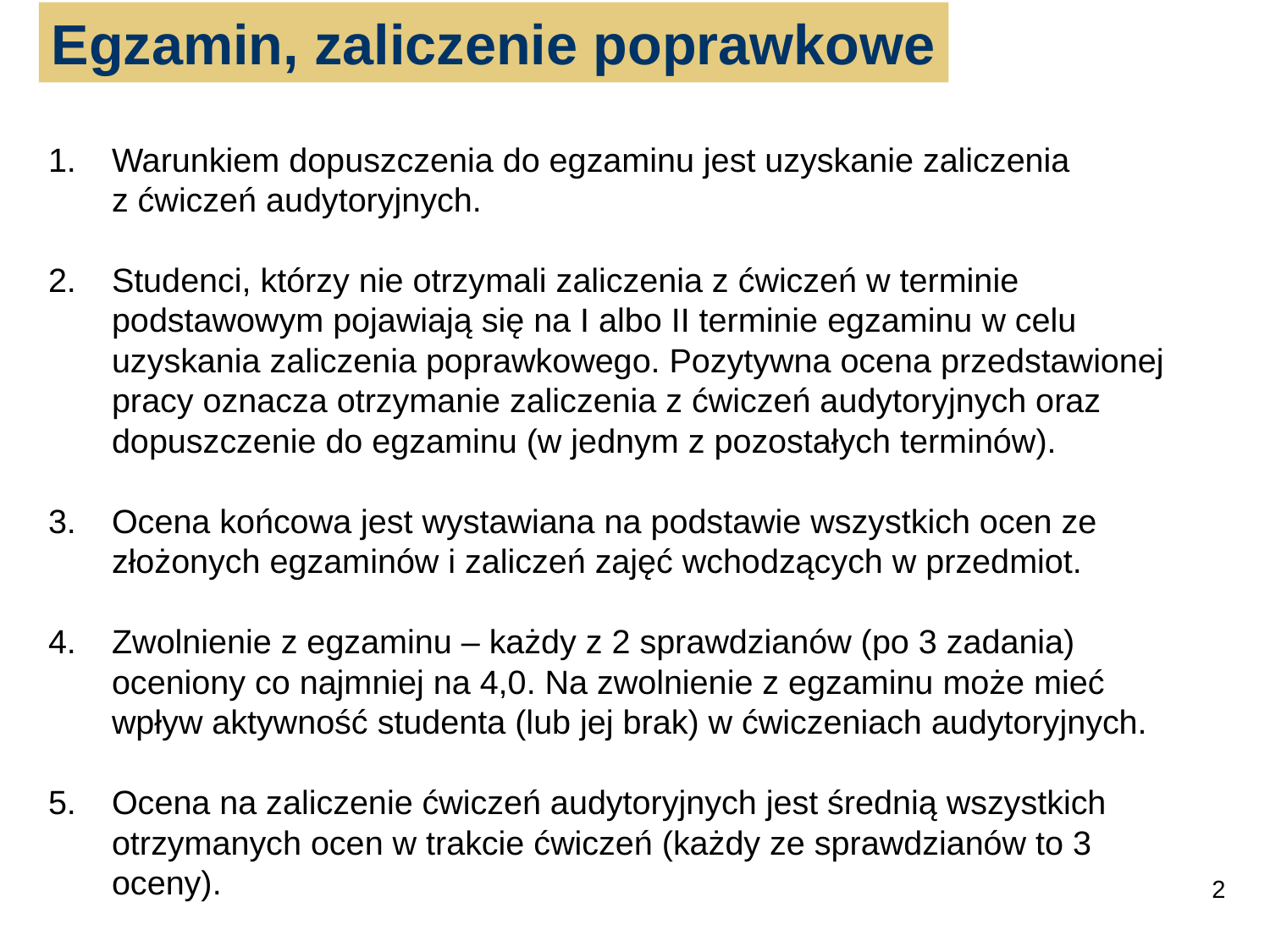

Egzamin, zaliczenie poprawkowe
Warunkiem dopuszczenia do egzaminu jest uzyskanie zaliczenia
z ćwiczeń audytoryjnych.

Studenci, którzy nie otrzymali zaliczenia z ćwiczeń w terminie
podstawowym pojawiają się na I albo II terminie egzaminu w celu uzyskania zaliczenia poprawkowego. Pozytywna ocena przedstawionej pracy oznacza otrzymanie zaliczenia z ćwiczeń audytoryjnych oraz dopuszczenie do egzaminu (w jednym z pozostałych terminów).

Ocena końcowa jest wystawiana na podstawie wszystkich ocen ze złożonych egzaminów i zaliczeń zajęć wchodzących w przedmiot.

Zwolnienie z egzaminu – każdy z 2 sprawdzianów (po 3 zadania) oceniony co najmniej na 4,0. Na zwolnienie z egzaminu może mieć wpływ aktywność studenta (lub jej brak) w ćwiczeniach audytoryjnych.

Ocena na zaliczenie ćwiczeń audytoryjnych jest średnią wszystkich otrzymanych ocen w trakcie ćwiczeń (każdy ze sprawdzianów to 3 oceny).
2